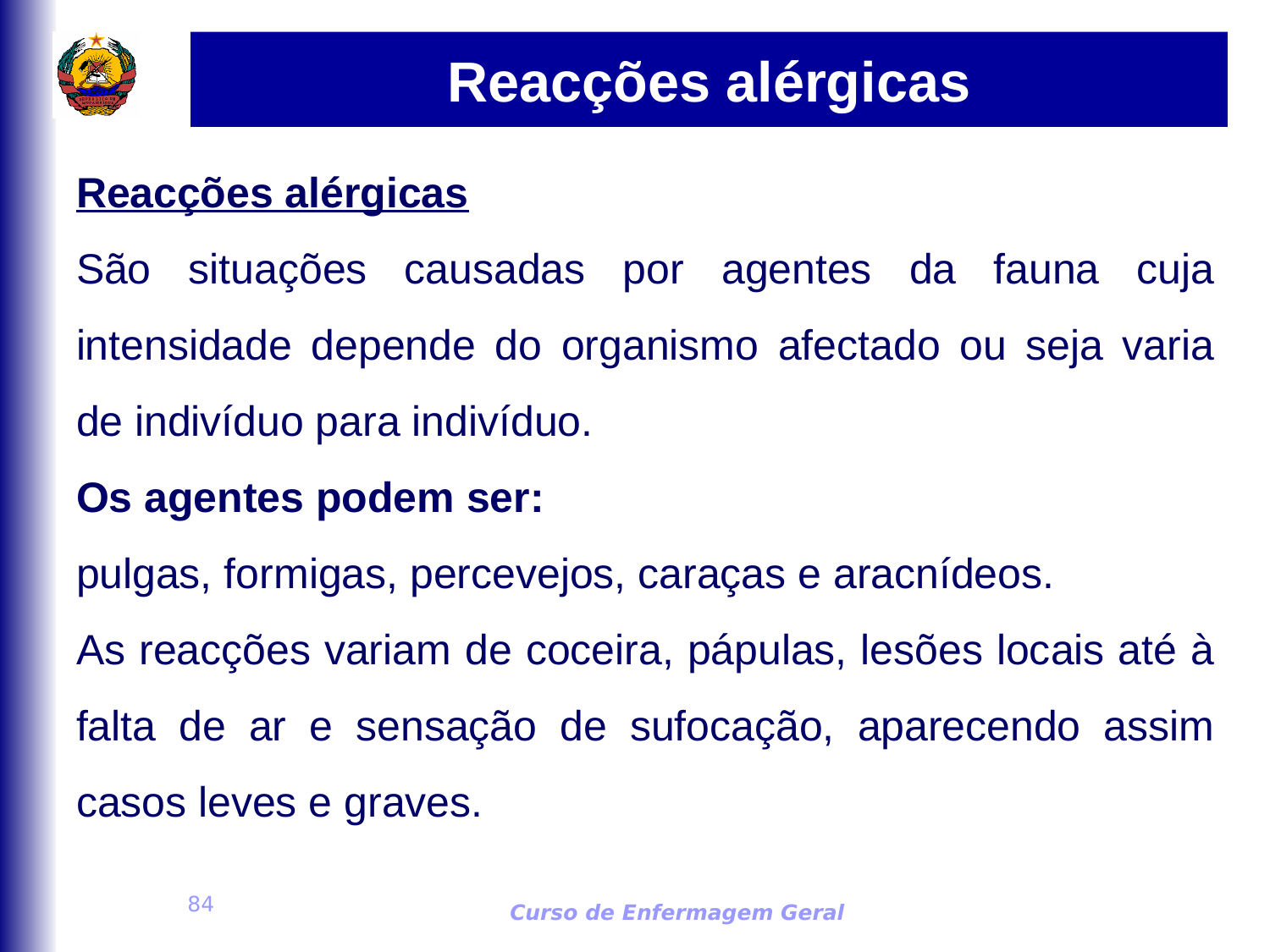

# Reacções alérgicas
Reacções alérgicas
São situações causadas por agentes da fauna cuja intensidade depende do organismo afectado ou seja varia de indivíduo para indivíduo.
Os agentes podem ser:
pulgas, formigas, percevejos, caraças e aracnídeos.
As reacções variam de coceira, pápulas, lesões locais até à falta de ar e sensação de sufocação, aparecendo assim casos leves e graves.
84
Curso de Enfermagem Geral